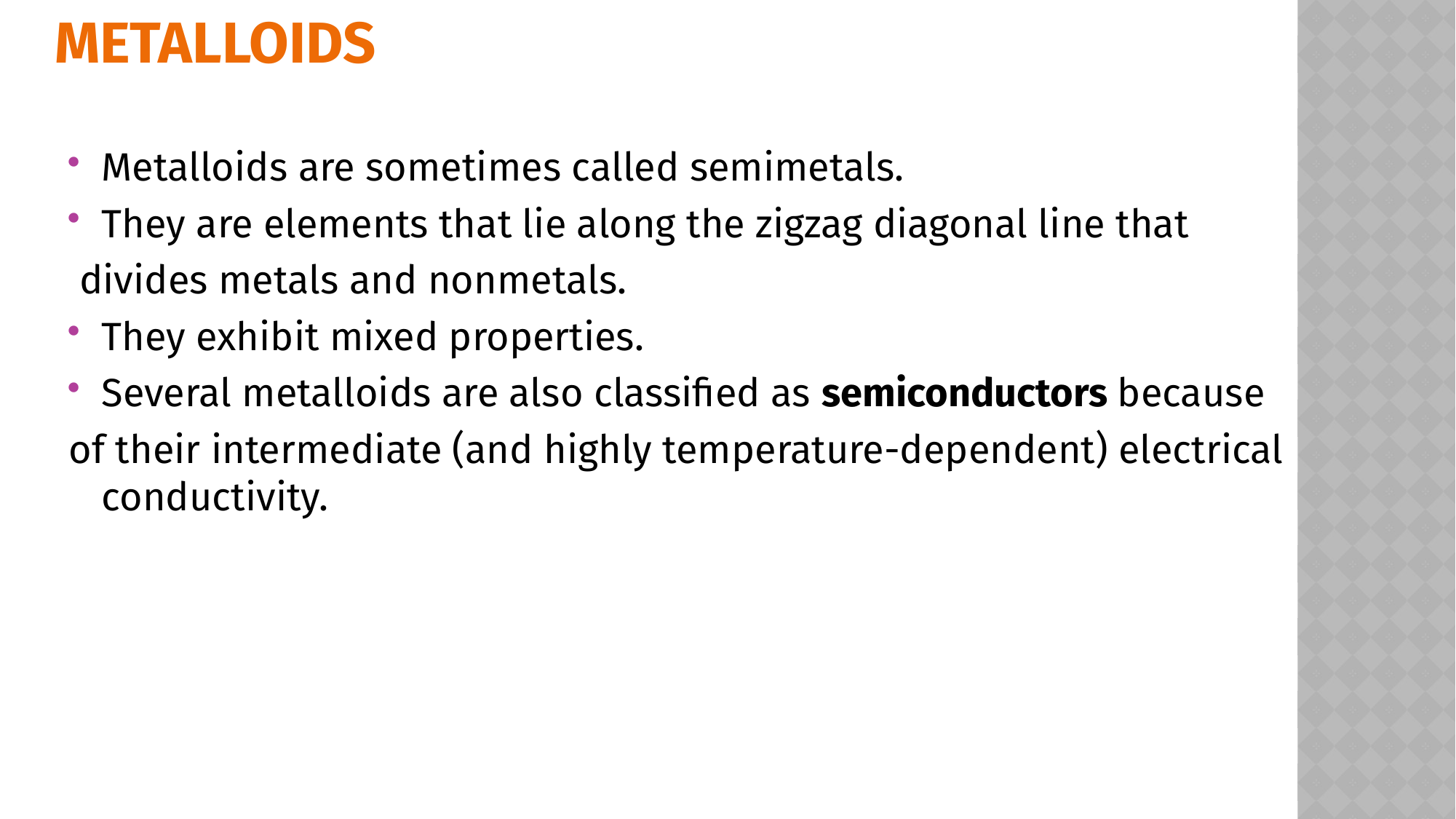

# Metalloids
Metalloids are sometimes called semimetals.
They are elements that lie along the zigzag diagonal line that
 divides metals and nonmetals.
They exhibit mixed properties.
Several metalloids are also classified as semiconductors because
of their intermediate (and highly temperature-dependent) electrical conductivity.